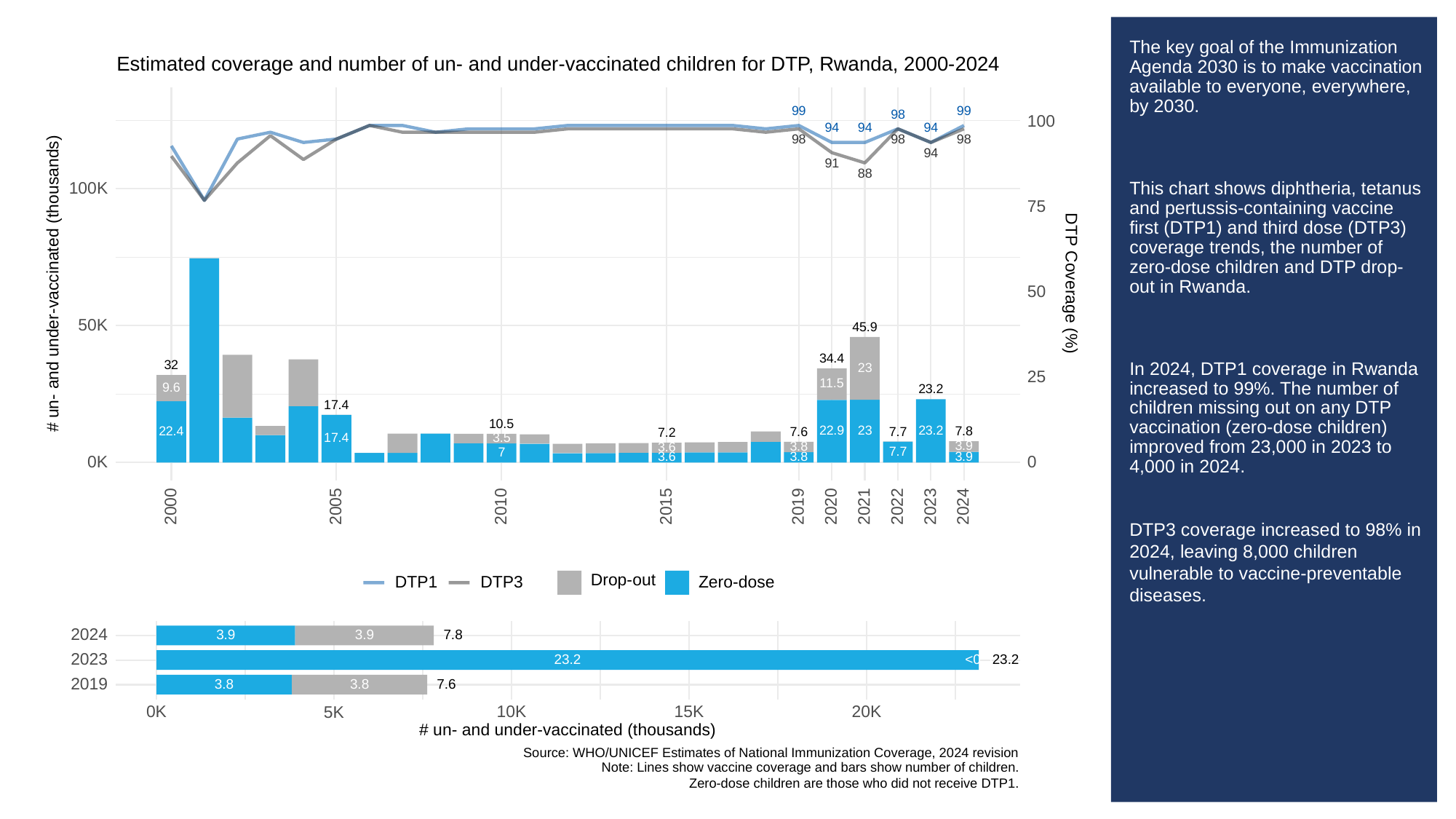

# The key goal of the Immunization Agenda 2030 is to make vaccination available to everyone, everywhere, by 2030.

This chart shows diphtheria, tetanus and pertussis-containing vaccine first (DTP1) and third dose (DTP3) coverage trends, the number of zero-dose children and DTP drop-out in Rwanda.

In 2024, DTP1 coverage in Rwanda increased to 99%. The number of children missing out on any DTP vaccination (zero-dose children) improved from 23,000 in 2023 to 4,000 in 2024.

DTP3 coverage increased to 98% in 2024, leaving 8,000 children vulnerable to vaccine-preventable diseases.

Estimated coverage and number of un- and under-vaccinated children for DTP, Rwanda, 2000-2024

99
99
98
100

94
94
94

98
98
98
94
91
88
100K

75

# un- and under-vaccinated (thousands)
DTP Coverage (%)
50
50K
45.9

34.4

32
23

25

11.5
9.6
23.2

17.4

10.5

23.2
23
22.9
7.8
22.4
7.6
7.7
7.2

3.5

17.4

3.9

3.8

3.6

7.7
7

3.9

3.8

3.6

0K
0

2023
2000
2005
2010
2015
2019
2020
2021
2022
2024

Drop-out
DTP3
Zero-dose
DTP1

2024
3.9
3.9
7.8

2023
23.2
23.2
<0.5

2019
3.8
3.8
7.6

0K
10K
15K
20K
5K
# un- and under-vaccinated (thousands)
Source: WHO/UNICEF Estimates of National Immunization Coverage, 2024 revision
Note: Lines show vaccine coverage and bars show number of children.
Zero-dose children are those who did not receive DTP1.